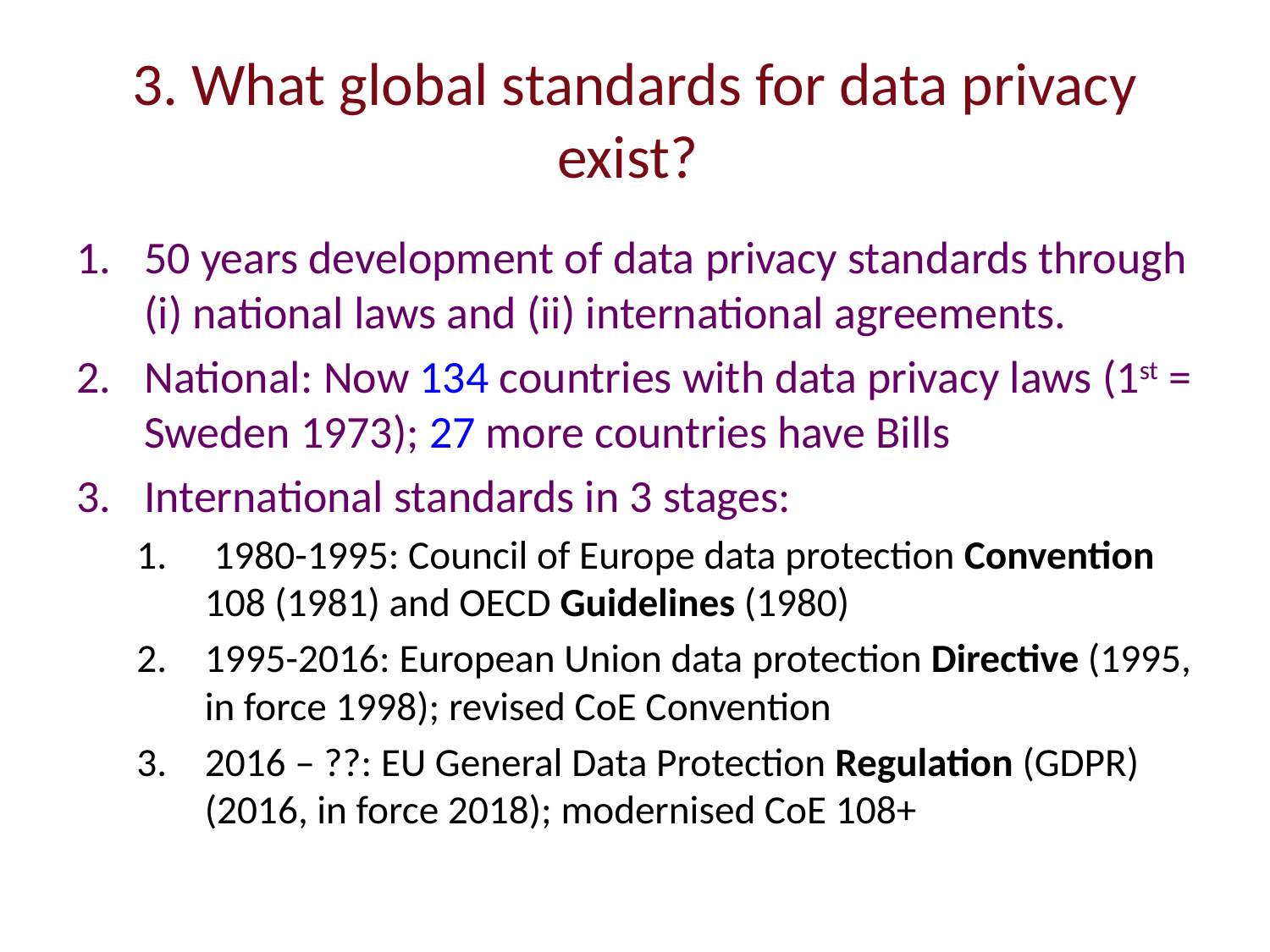

# 3. What global standards for data privacy exist?
50 years development of data privacy standards through (i) national laws and (ii) international agreements.
National: Now 134 countries with data privacy laws (1st = Sweden 1973); 27 more countries have Bills
International standards in 3 stages:
 1980-1995: Council of Europe data protection Convention 108 (1981) and OECD Guidelines (1980)
1995-2016: European Union data protection Directive (1995, in force 1998); revised CoE Convention
2016 – ??: EU General Data Protection Regulation (GDPR) (2016, in force 2018); modernised CoE 108+